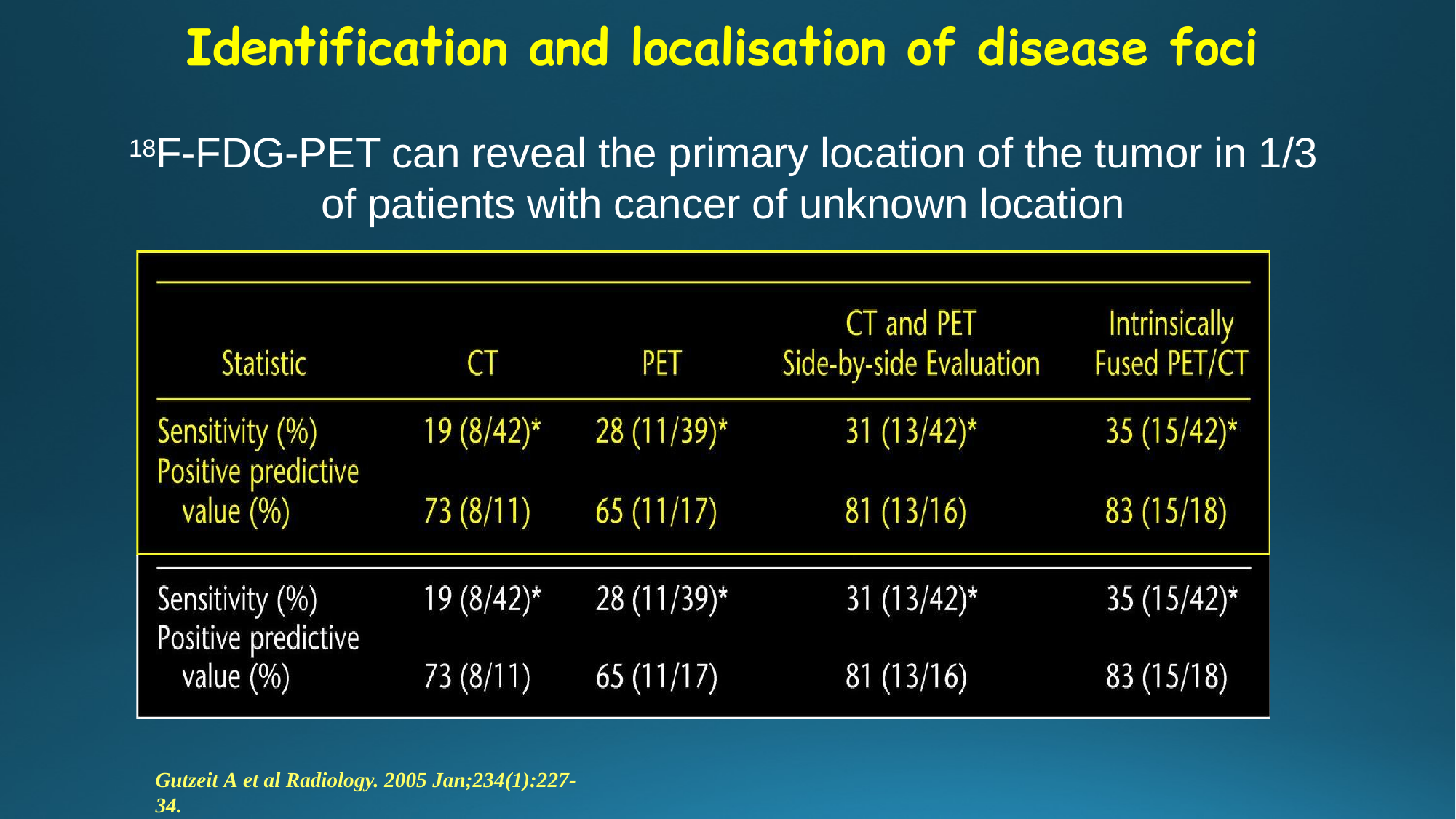

# Identification and localisation of disease foci 18F-FDG-PET can reveal the primary location of the tumor in 1/3 of patients with cancer of unknown location

Gutzeit A et al Radiology. 2005 Jan;234(1):227-34.